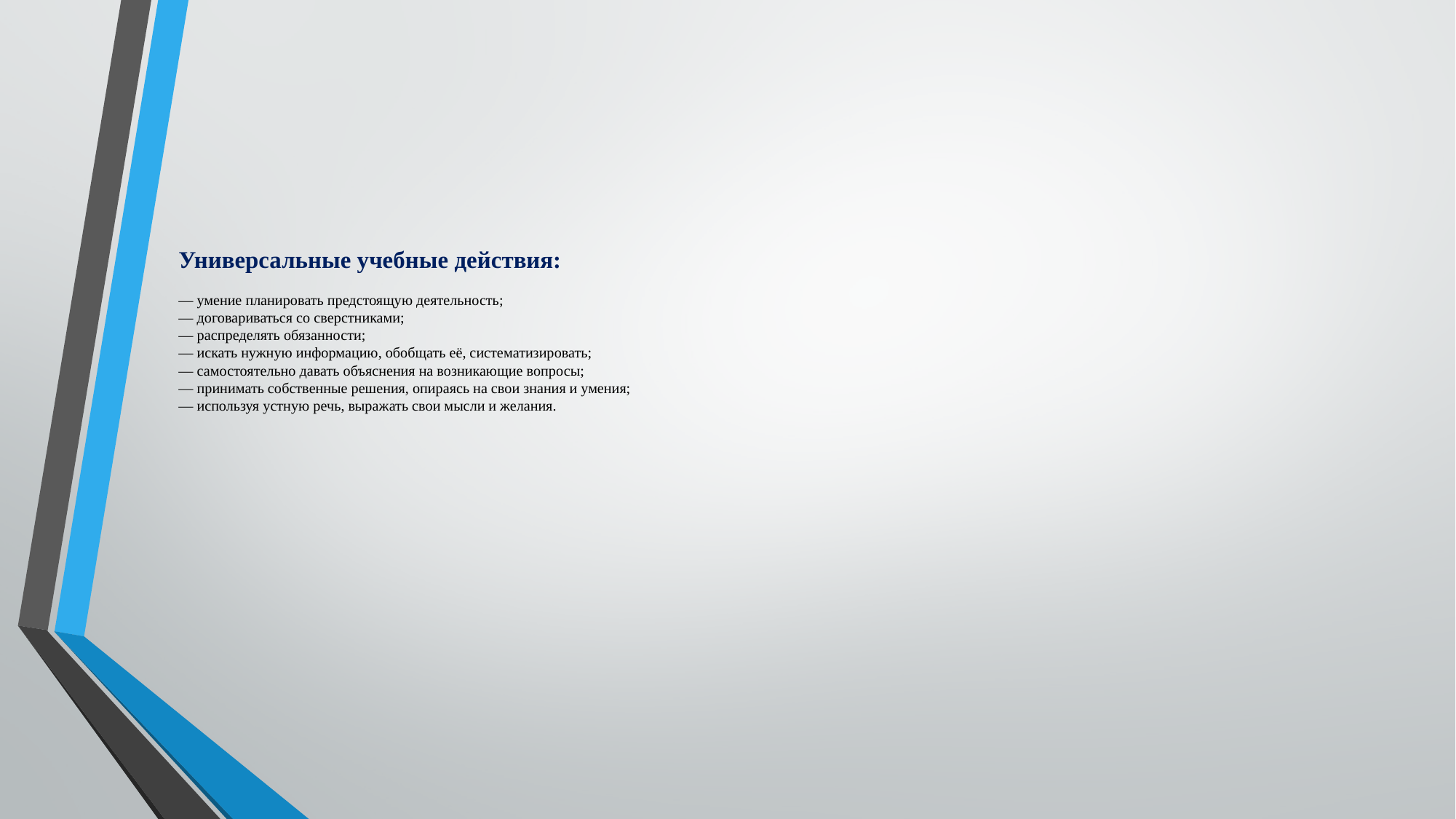

# Универсальные учебные действия: — умение планировать предстоящую деятельность; — договариваться со сверстниками; — распределять обязанности; — искать нужную информацию, обобщать её, систематизировать; — самостоятельно давать объяснения на возникающие вопросы; — принимать собственные решения, опираясь на свои знания и умения; — используя устную речь, выражать свои мысли и желания.